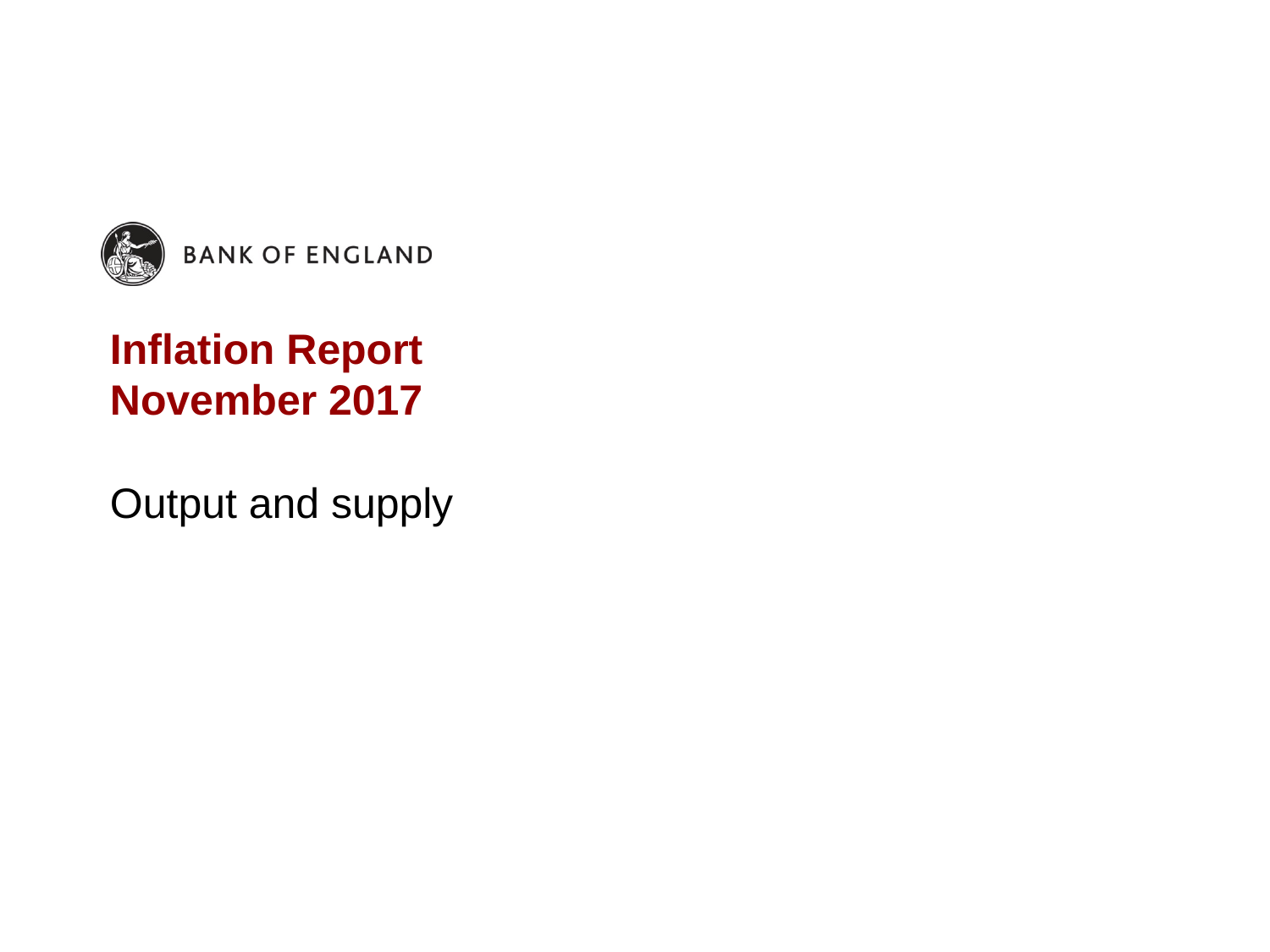

# Inflation Report November 2017
Output and supply